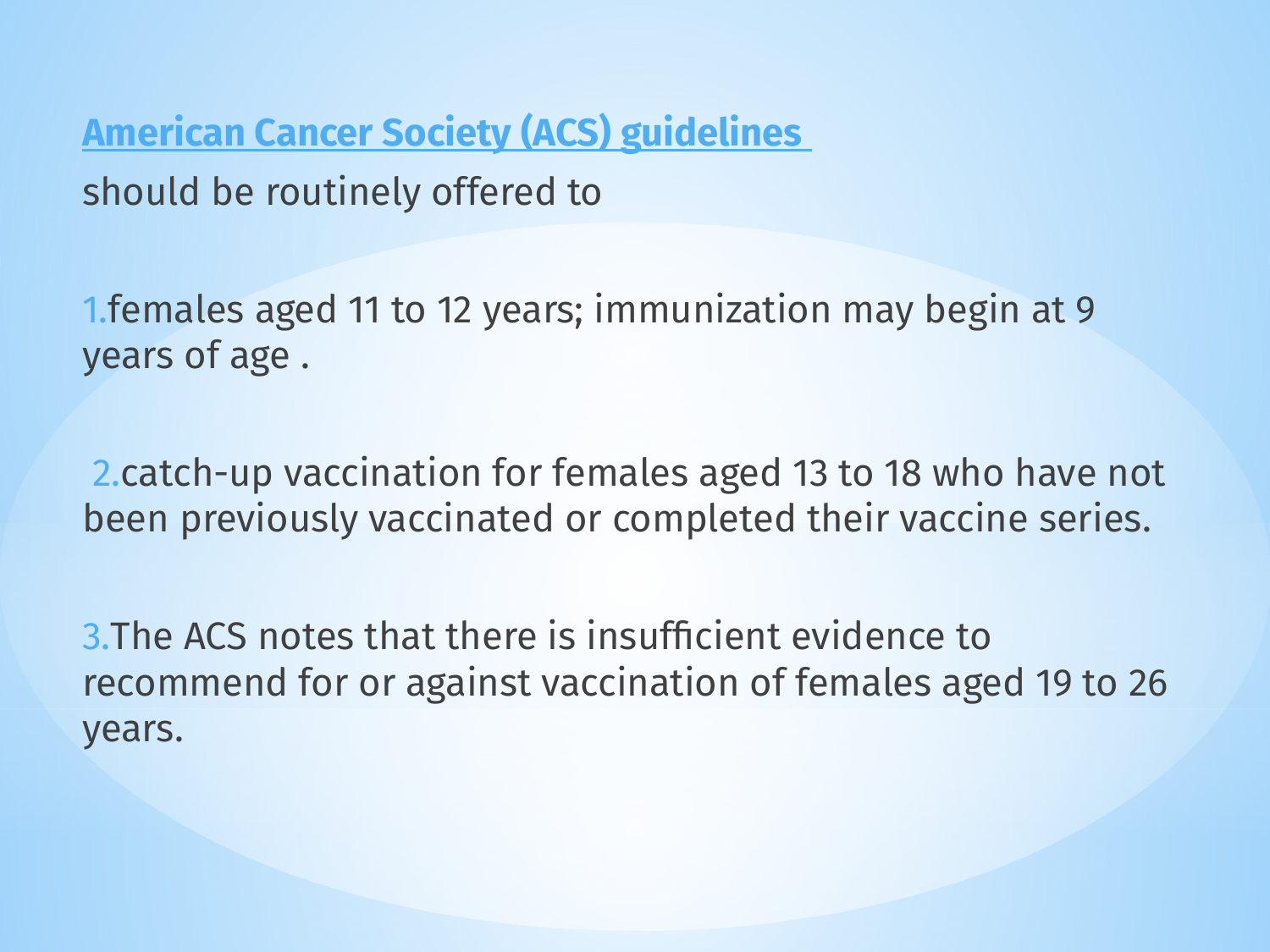

American Cancer Society (ACS) guidelines
should be routinely offered to

1.females aged 11 to 12 years; immunization may begin at 9 years of age .

 2.catch-up vaccination for females aged 13 to 18 who have not been previously vaccinated or completed their vaccine series.

3.The ACS notes that there is insufficient evidence to recommend for or against vaccination of females aged 19 to 26 years.
#